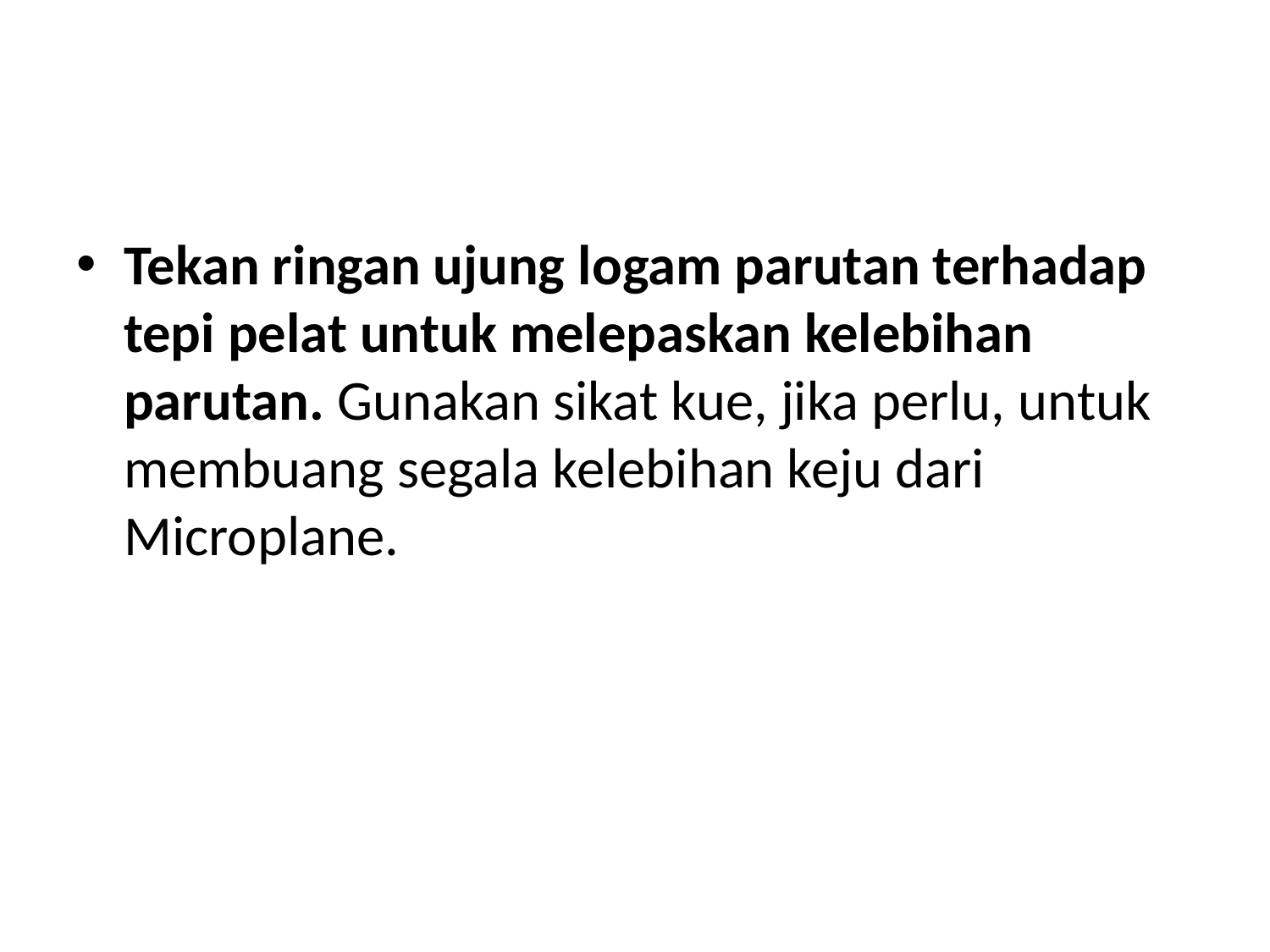

#
Tekan ringan ujung logam parutan terhadap tepi pelat untuk melepaskan kelebihan parutan. Gunakan sikat kue, jika perlu, untuk membuang segala kelebihan keju dari Microplane.